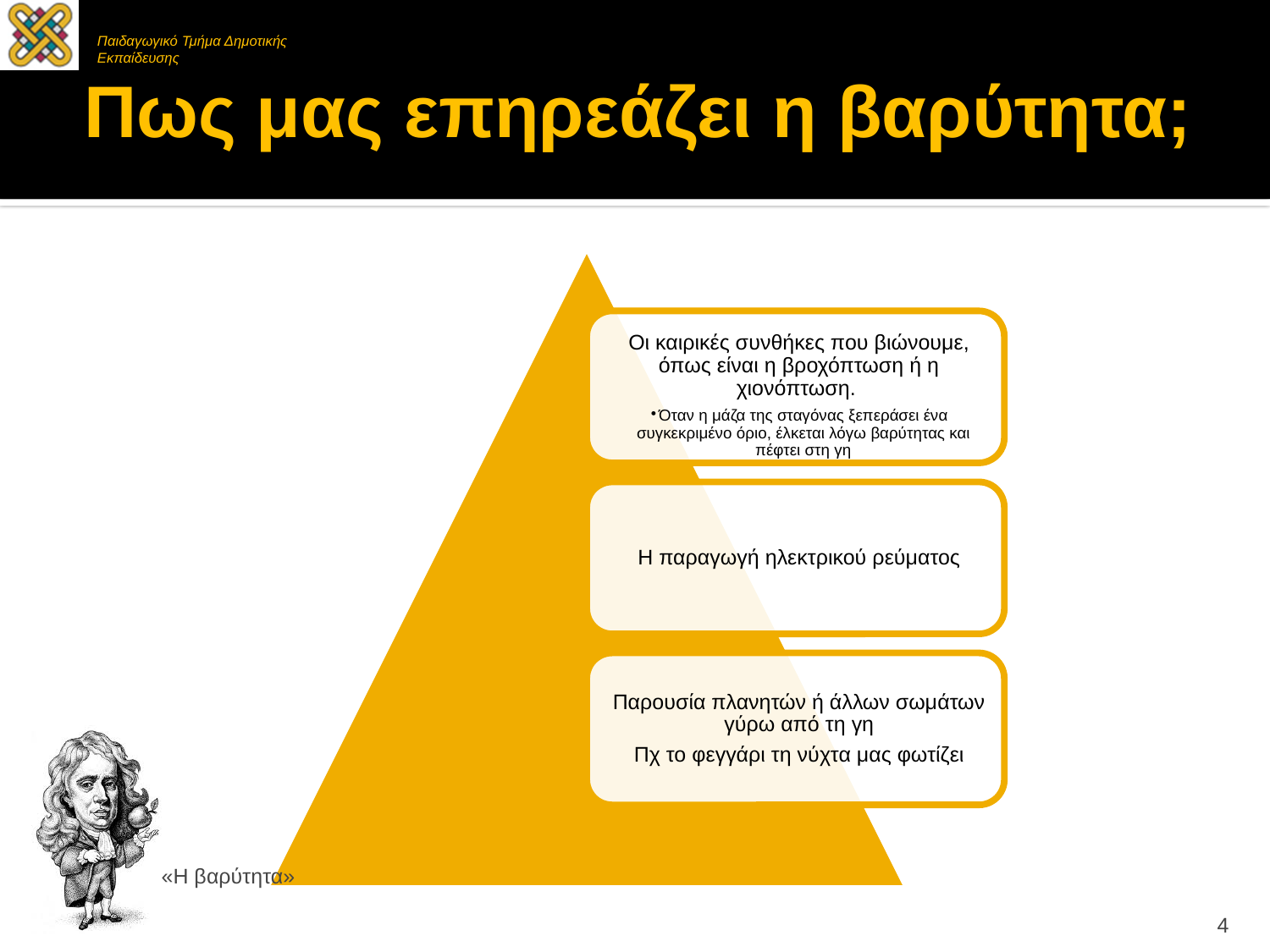

# Πως μας επηρεάζει η βαρύτητα;
Οι καιρικές συνθήκες που βιώνουμε, όπως είναι η βροχόπτωση ή η χιονόπτωση.
Όταν η μάζα της σταγόνας ξεπεράσει ένα συγκεκριμένο όριο, έλκεται λόγω βαρύτητας και πέφτει στη γη
Η παραγωγή ηλεκτρικού ρεύματος
Παρουσία πλανητών ή άλλων σωμάτων γύρω από τη γη
Πχ το φεγγάρι τη νύχτα μας φωτίζει
«Η βαρύτητα»

4